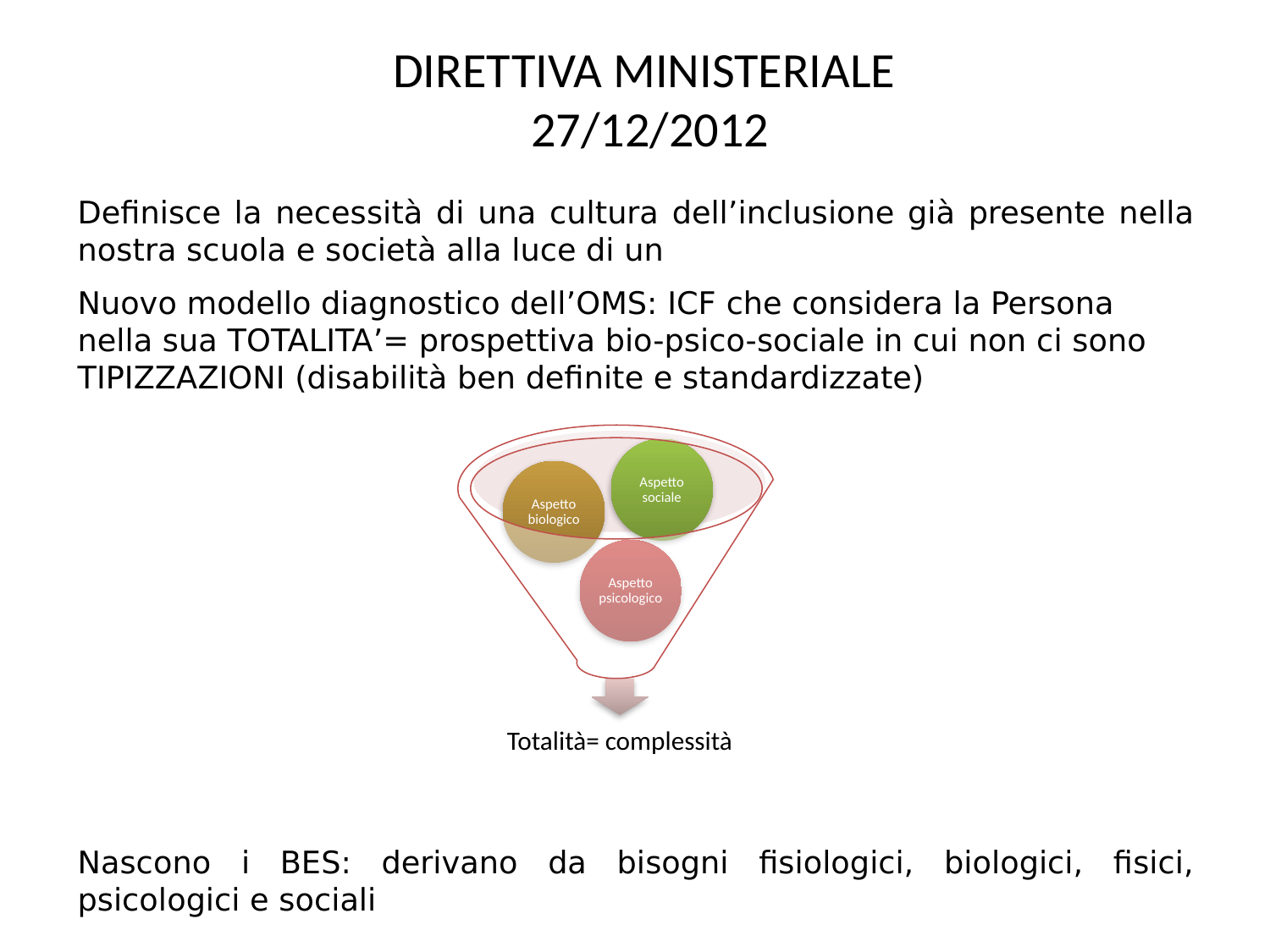

DIRETTIVA MINISTERIALE
27/12/2012
Definisce la necessità di una cultura dell’inclusione già presente nella nostra scuola e società alla luce di un
Nuovo modello diagnostico dell’OMS: ICF che considera la Persona nella sua TOTALITA’= prospettiva bio-psico-sociale in cui non ci sono TIPIZZAZIONI (disabilità ben definite e standardizzate)

Nascono i BES: derivano da bisogni fisiologici, biologici, fisici, psicologici e sociali
Totalità= complessità
Aspetto psicologico
Aspetto biologico
Aspetto sociale